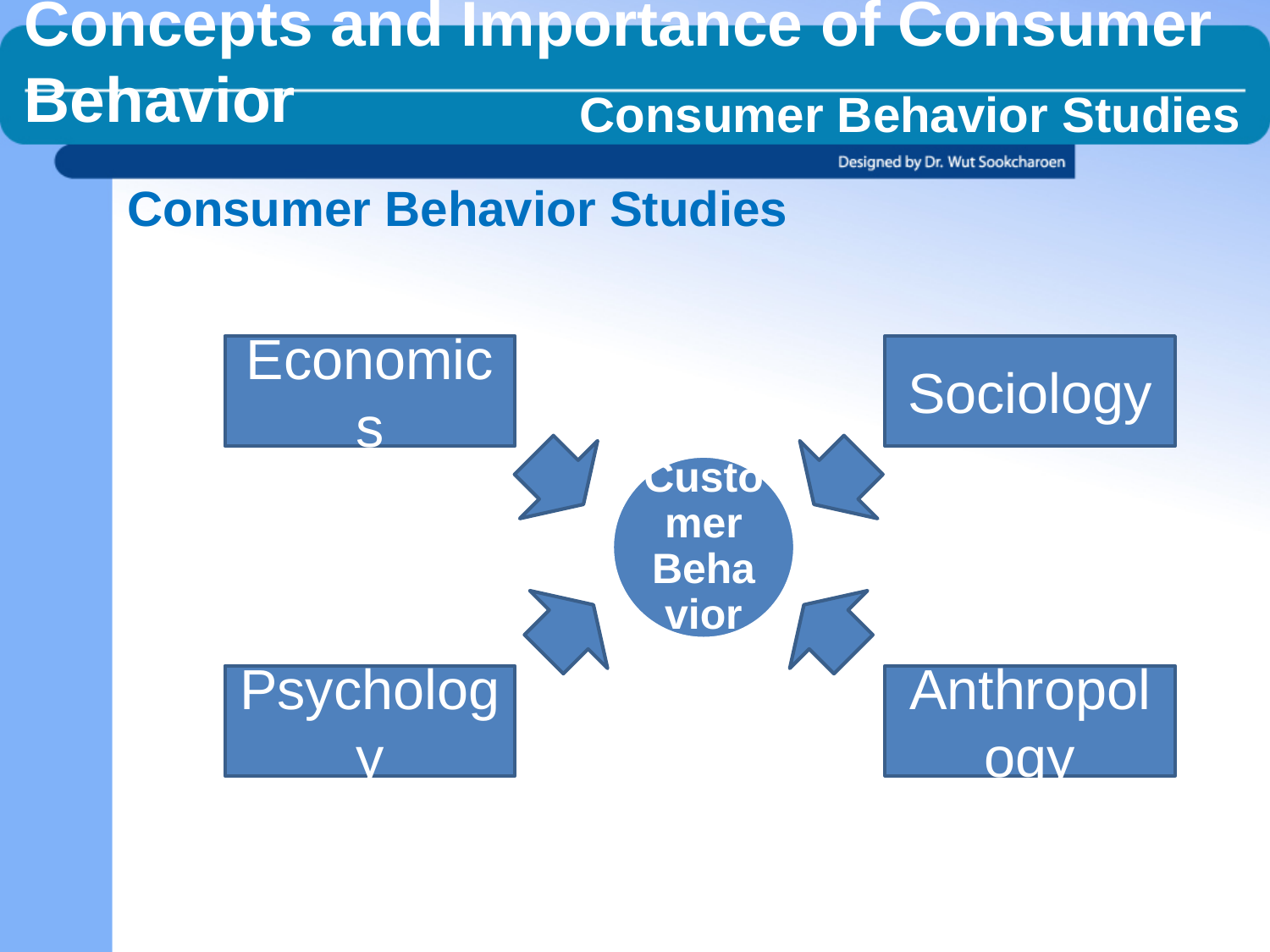

Concepts and Importance of Consumer Behavior
Consumer Behavior Studies
Consumer Behavior Studies
Economics
Sociology

Customer Behavior

Psychology
Anthropology